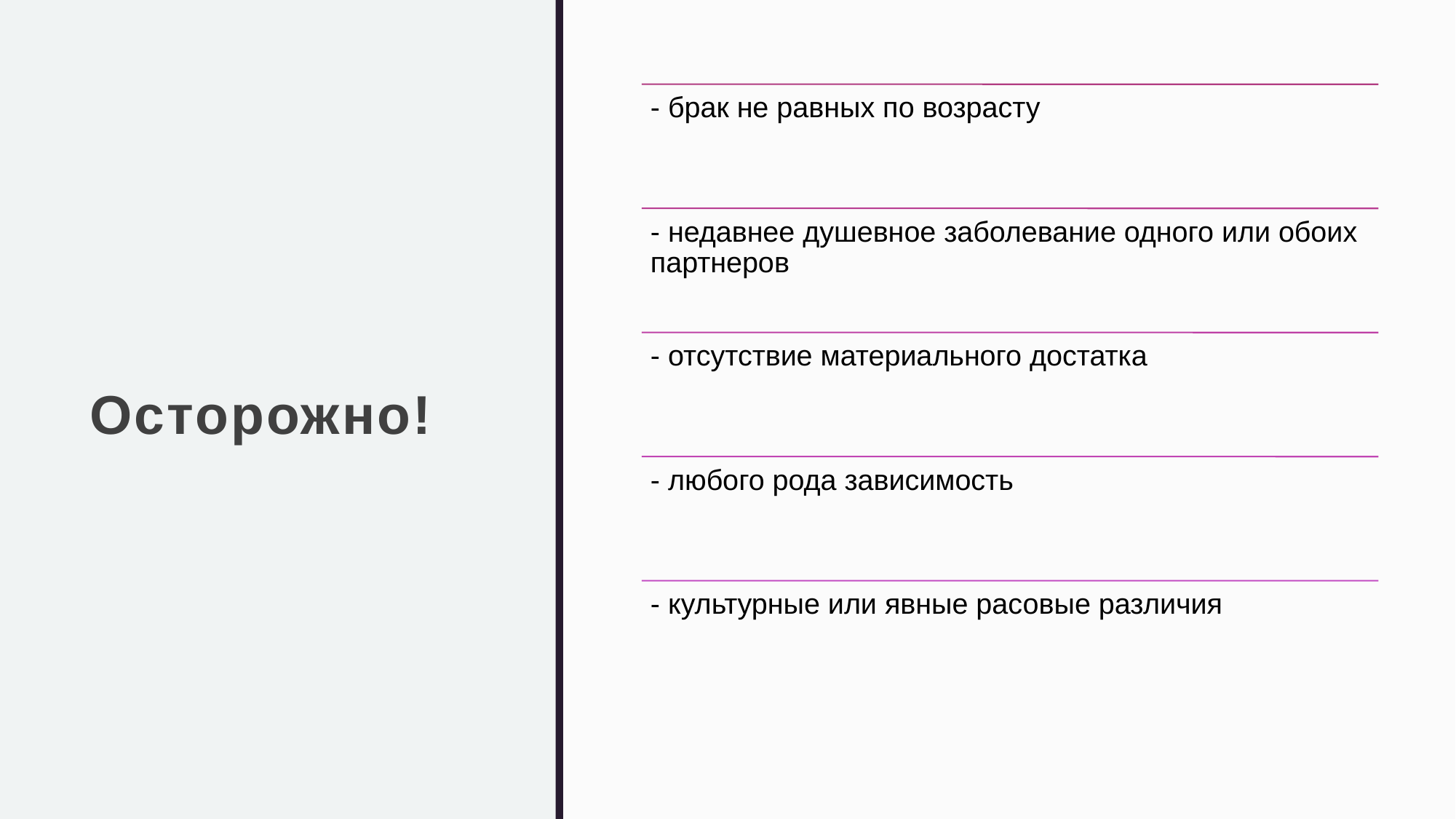

- брак не равных по возрасту
- недавнее душевное заболевание одного или обоих партнеров
- отсутствие материального достатка
- любого рода зависимость
- культурные или явные расовые различия
# Осторожно!